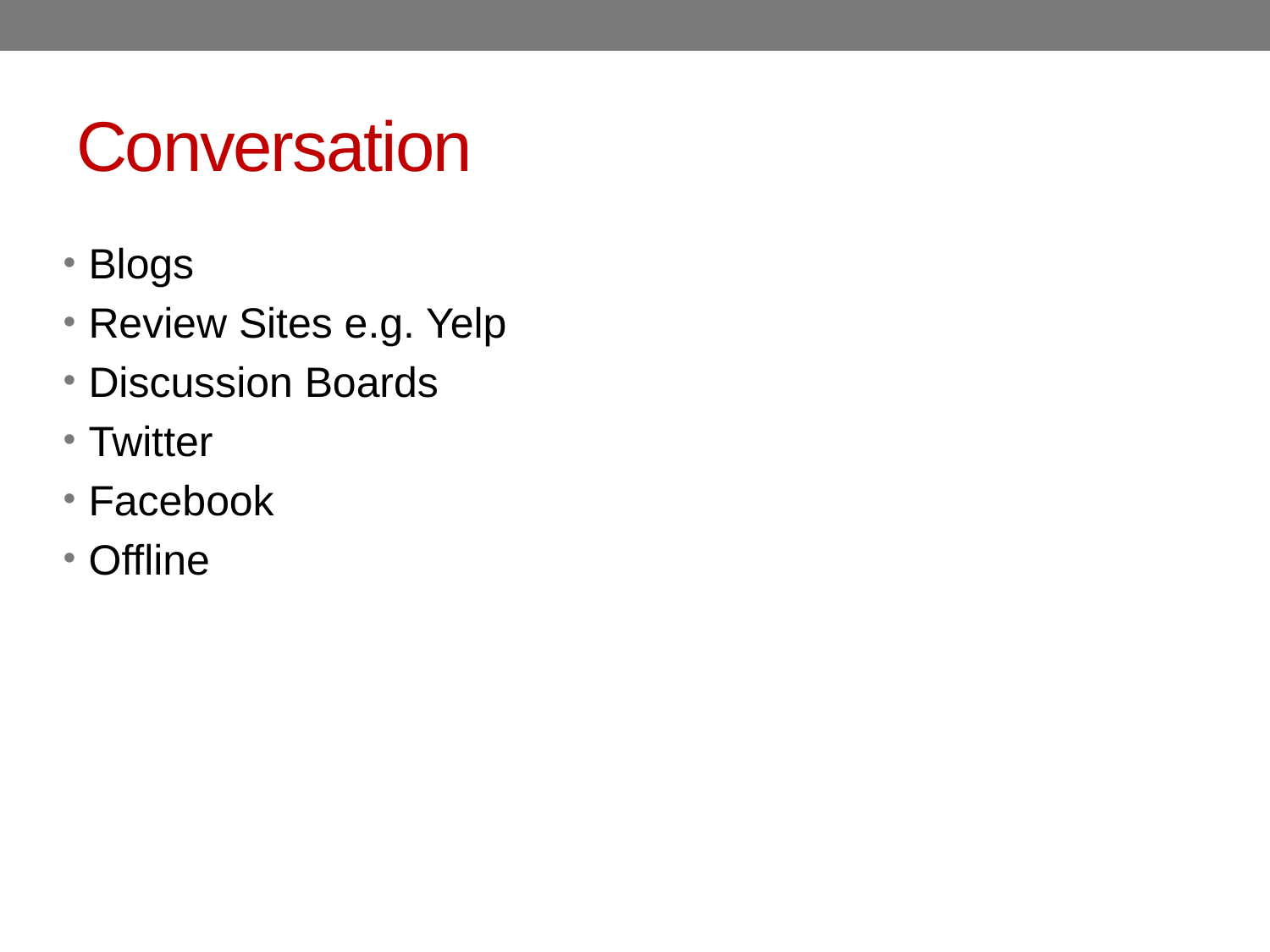

# Conversation
Blogs
Review Sites e.g. Yelp
Discussion Boards
Twitter
Facebook
Offline